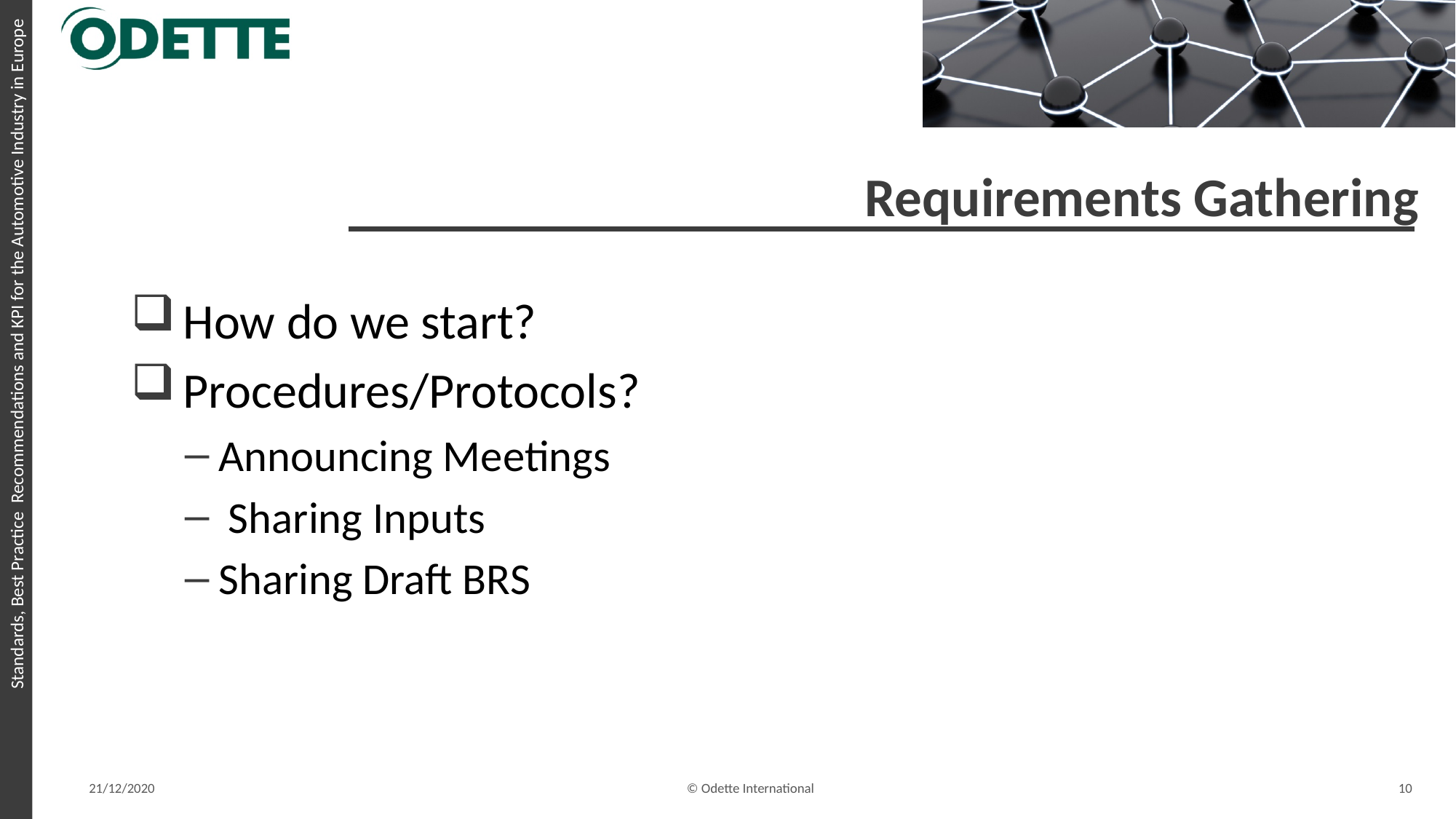

# Requirements Gathering
 How do we start?
 Procedures/Protocols?
Announcing Meetings
 Sharing Inputs
Sharing Draft BRS